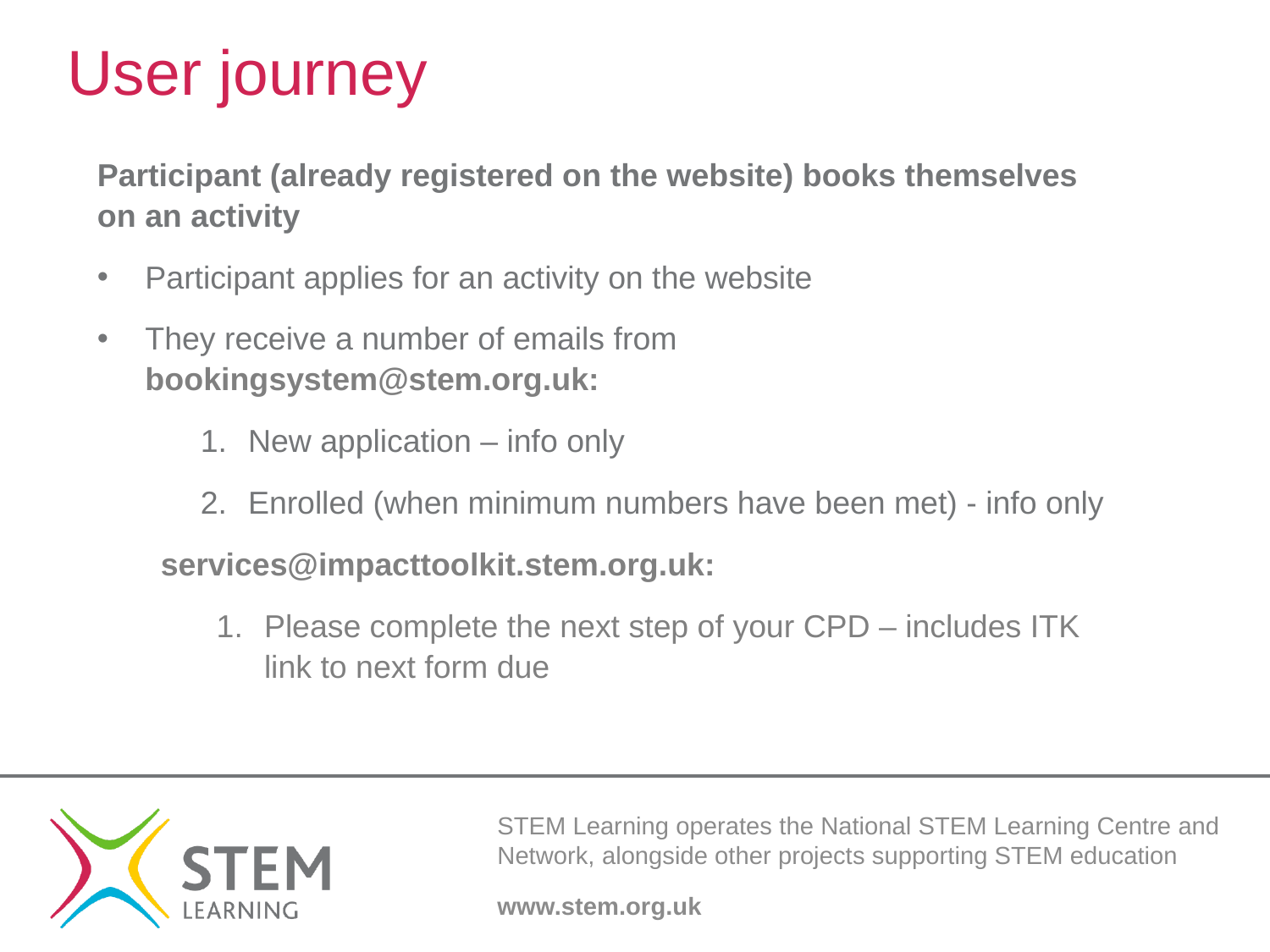

# User journey
Participant (already registered on the website) books themselves on an activity
Participant applies for an activity on the website
They receive a number of emails from bookingsystem@stem.org.uk:
New application – info only
Enrolled (when minimum numbers have been met) - info only
services@impacttoolkit.stem.org.uk:
Please complete the next step of your CPD – includes ITK link to next form due